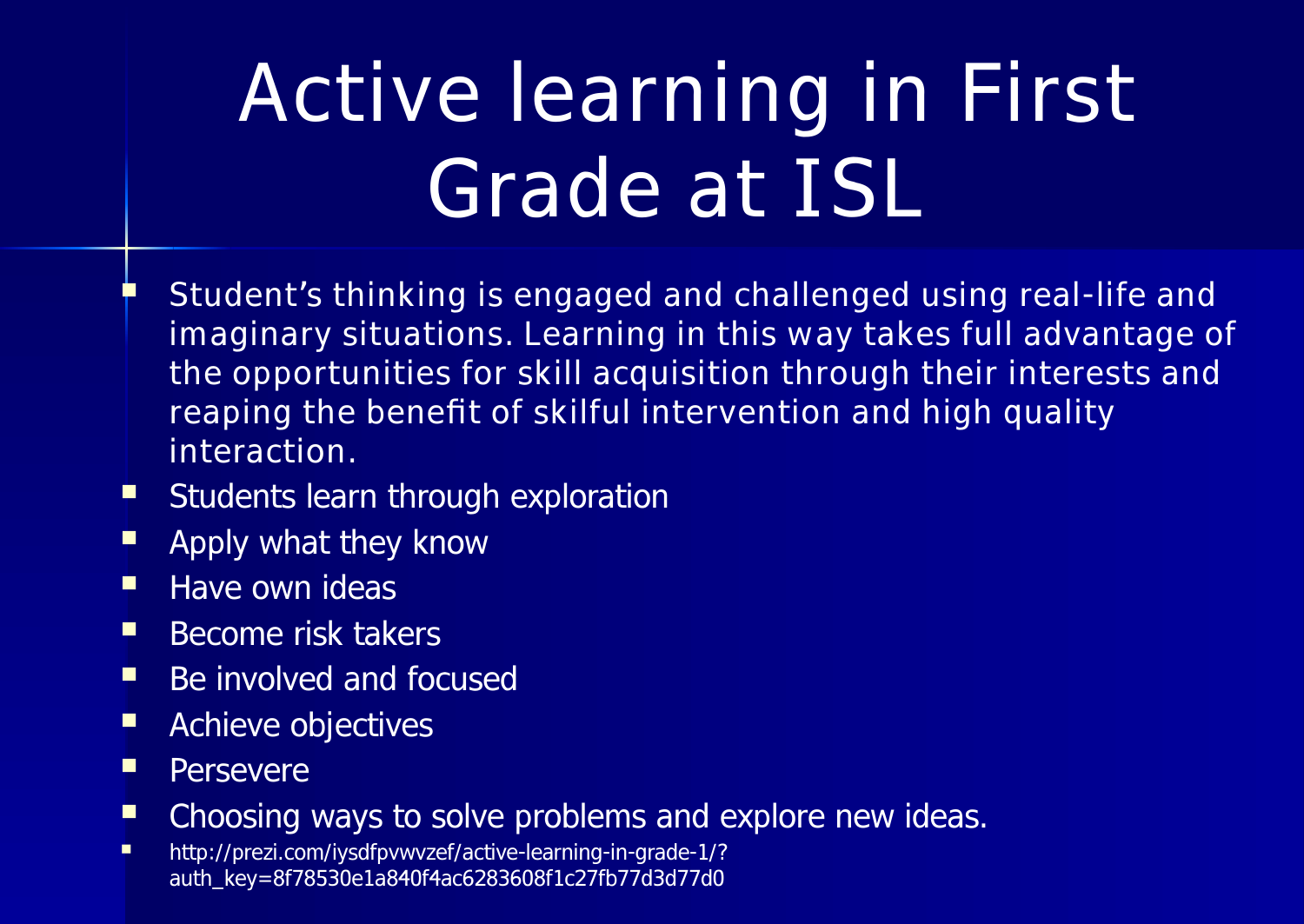

# Active learning in First Grade at ISL
Student’s thinking is engaged and challenged using real-life and imaginary situations. Learning in this way takes full advantage of the opportunities for skill acquisition through their interests and reaping the benefit of skilful intervention and high quality interaction.
Students learn through exploration
Apply what they know
Have own ideas
Become risk takers
Be involved and focused
Achieve objectives
Persevere
Choosing ways to solve problems and explore new ideas.
http://prezi.com/iysdfpvwvzef/active-learning-in-grade-1/?auth_key=8f78530e1a840f4ac6283608f1c27fb77d3d77d0